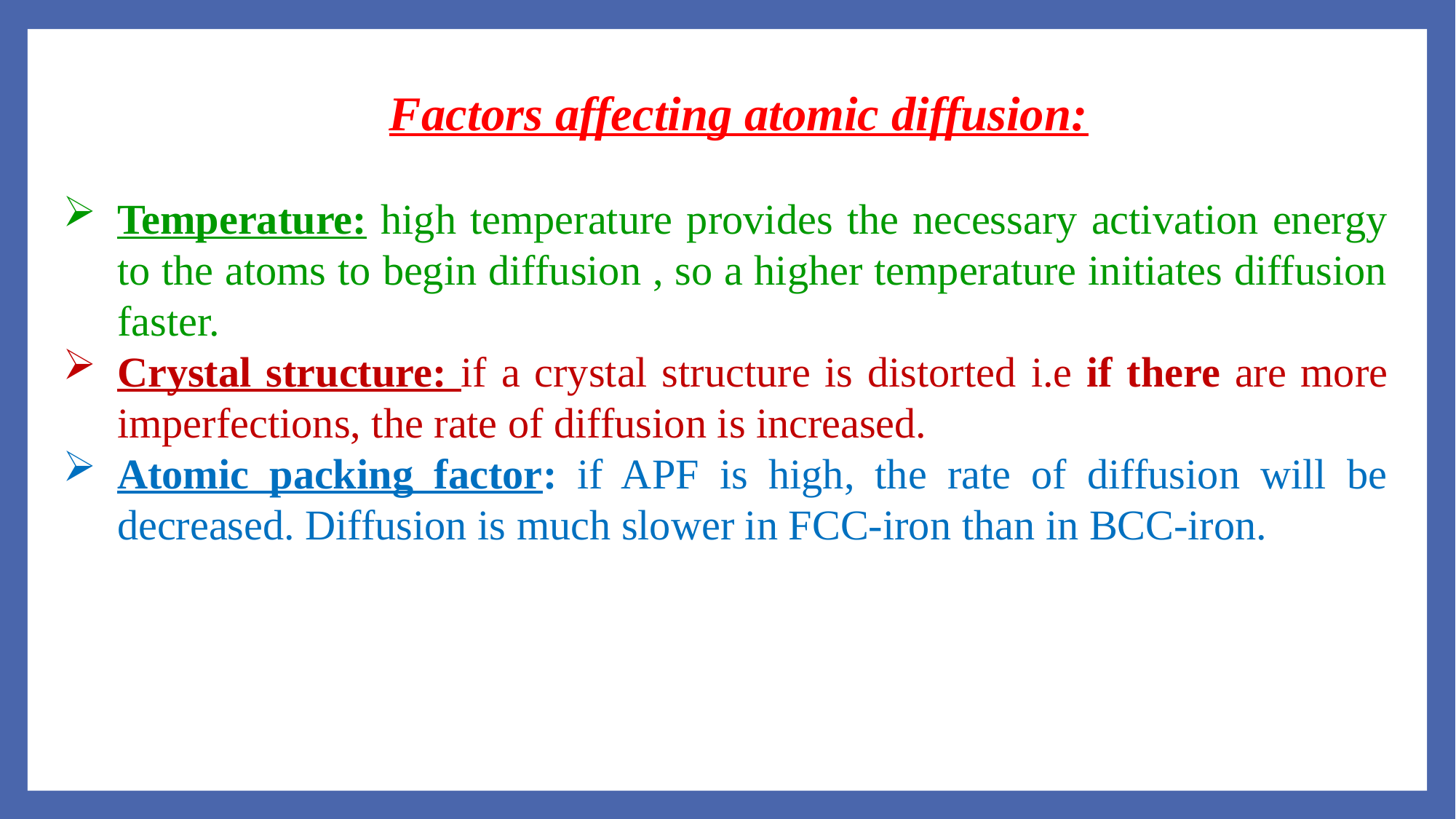

Factors affecting atomic diffusion:

Temperature: high temperature provides the necessary activation energy to the atoms to begin diffusion , so a higher temperature initiates diffusion faster.
Crystal structure: if a crystal structure is distorted i.e if there are more imperfections, the rate of diffusion is increased.
Atomic packing factor: if APF is high, the rate of diffusion will be decreased. Diffusion is much slower in FCC-iron than in BCC-iron.